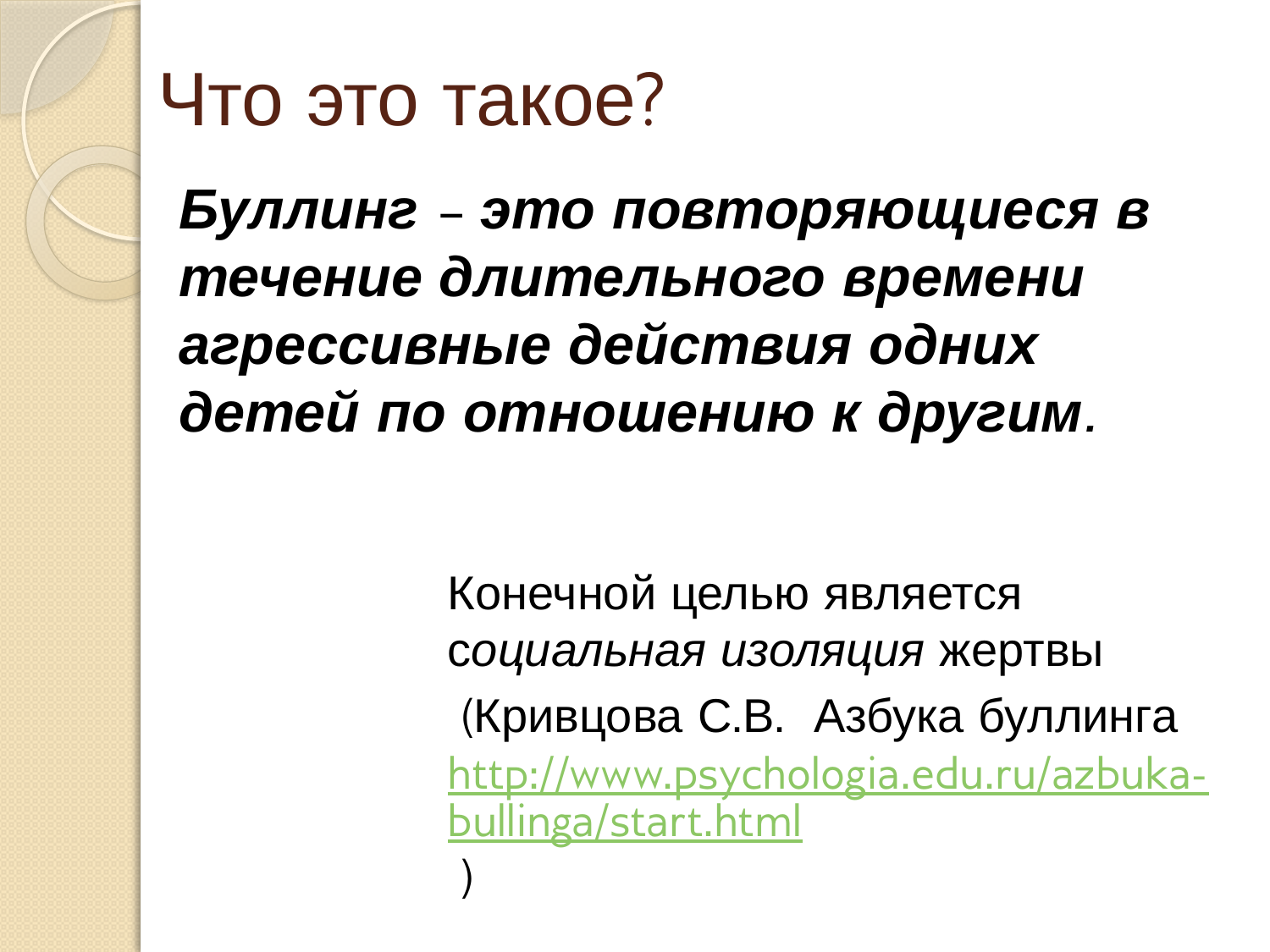

# Что это такое?
Буллинг – это повторяющиеся в течение длительного времени агрессивные действия одних детей по отношению к другим.
Конечной целью является социальная изоляция жертвы
 (Кривцова С.В.  Азбука буллинга http://www.psychologia.edu.ru/azbuka-bullinga/start.html )